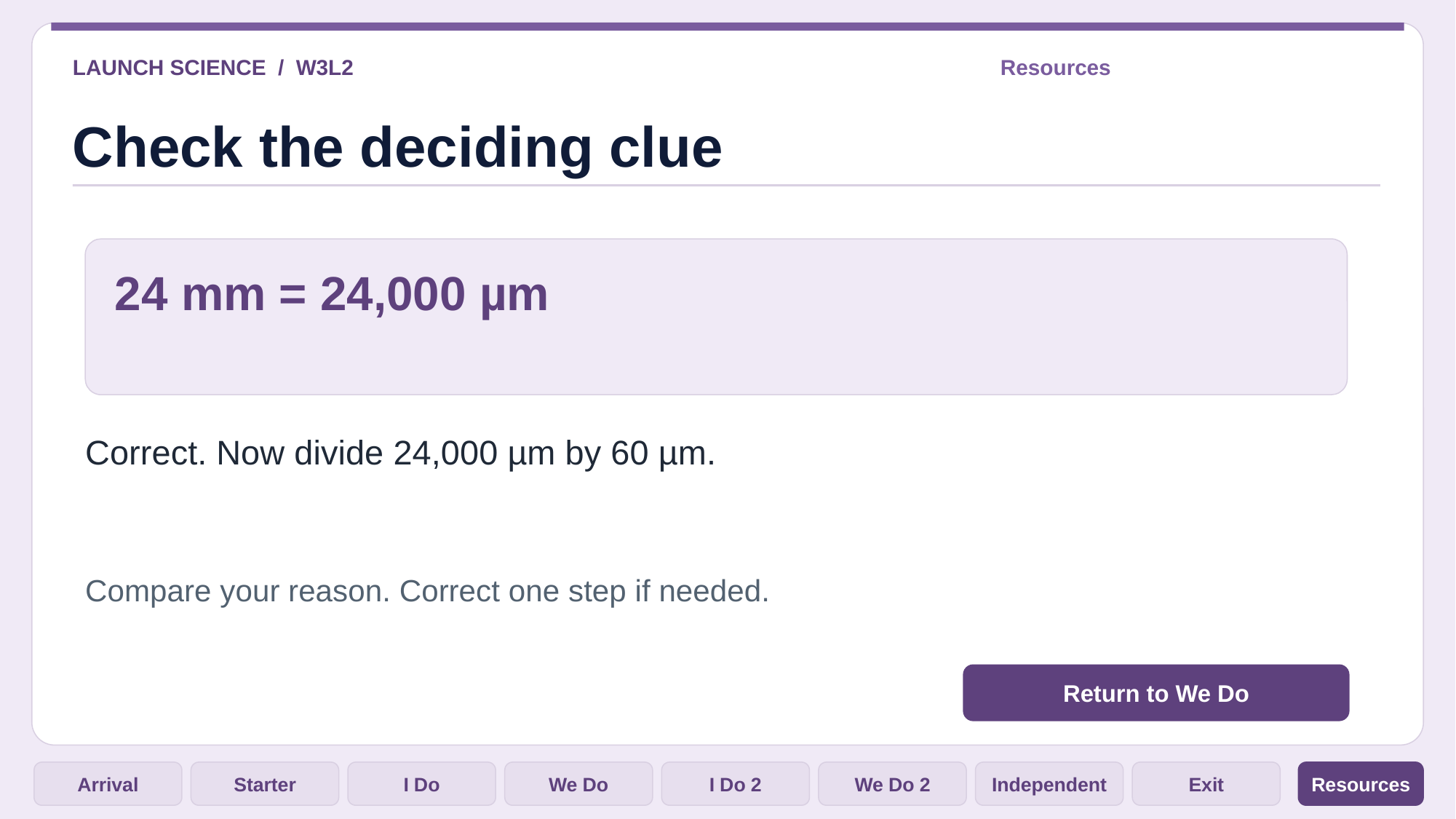

LAUNCH SCIENCE  /  W3L2
Resources
Check the deciding clue

24 mm = 24,000 µm
Correct. Now divide 24,000 µm by 60 µm.
Compare your reason. Correct one step if needed.
Return to We Do
Arrival
Starter
I Do
We Do
I Do 2
We Do 2
Independent
Exit
Resources